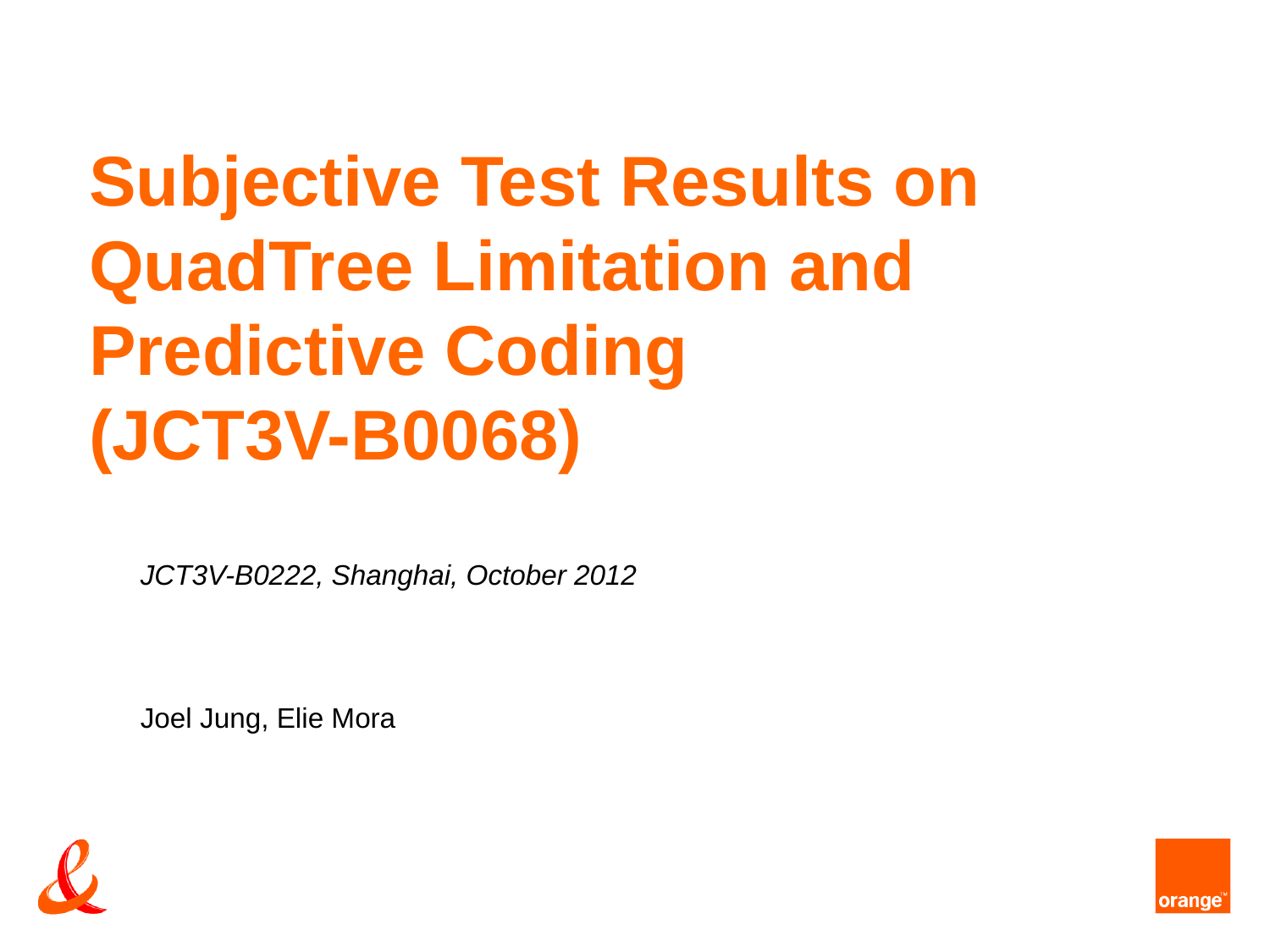

# Subjective Test Results on QuadTree Limitation and Predictive Coding (JCT3V-B0068)
JCT3V-B0222, Shanghai, October 2012

Joel Jung, Elie Mora